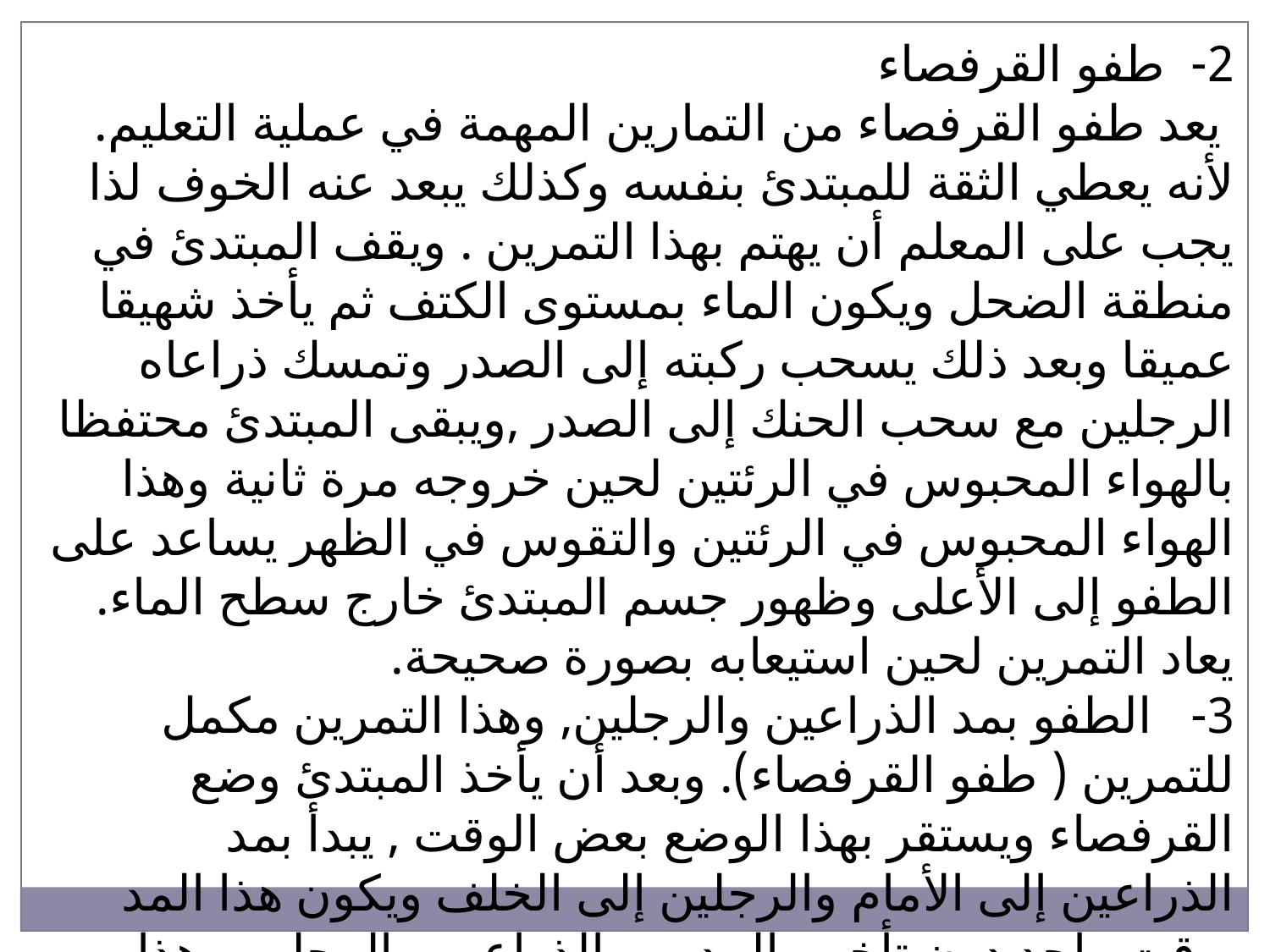

2-  طفو القرفصاء
 يعد طفو القرفصاء من التمارين المهمة في عملية التعليم. لأنه يعطي الثقة للمبتدئ بنفسه وكذلك يبعد عنه الخوف لذا يجب على المعلم أن يهتم بهذا التمرين . ويقف المبتدئ في منطقة الضحل ويكون الماء بمستوى الكتف ثم يأخذ شهيقا عميقا وبعد ذلك يسحب ركبته إلى الصدر وتمسك ذراعاه الرجلين مع سحب الحنك إلى الصدر ,ويبقى المبتدئ محتفظا بالهواء المحبوس في الرئتين لحين خروجه مرة ثانية وهذا الهواء المحبوس في الرئتين والتقوس في الظهر يساعد على الطفو إلى الأعلى وظهور جسم المبتدئ خارج سطح الماء. يعاد التمرين لحين استيعابه بصورة صحيحة.
3-   الطفو بمد الذراعين والرجلين, وهذا التمرين مكمل للتمرين ( طفو القرفصاء). وبعد أن يأخذ المبتدئ وضع القرفصاء ويستقر بهذا الوضع بعض الوقت , يبدأ بمد الذراعين إلى الأمام والرجلين إلى الخلف ويكون هذا المد بوقت واحد دون تأخير بالمد بين الذراعين والرجلين وهذا الوضع يقربنا إلى وضع الانسياب الأمامي فيصبح الجسم ممتدا على سطح الماء بصورة أفقية.